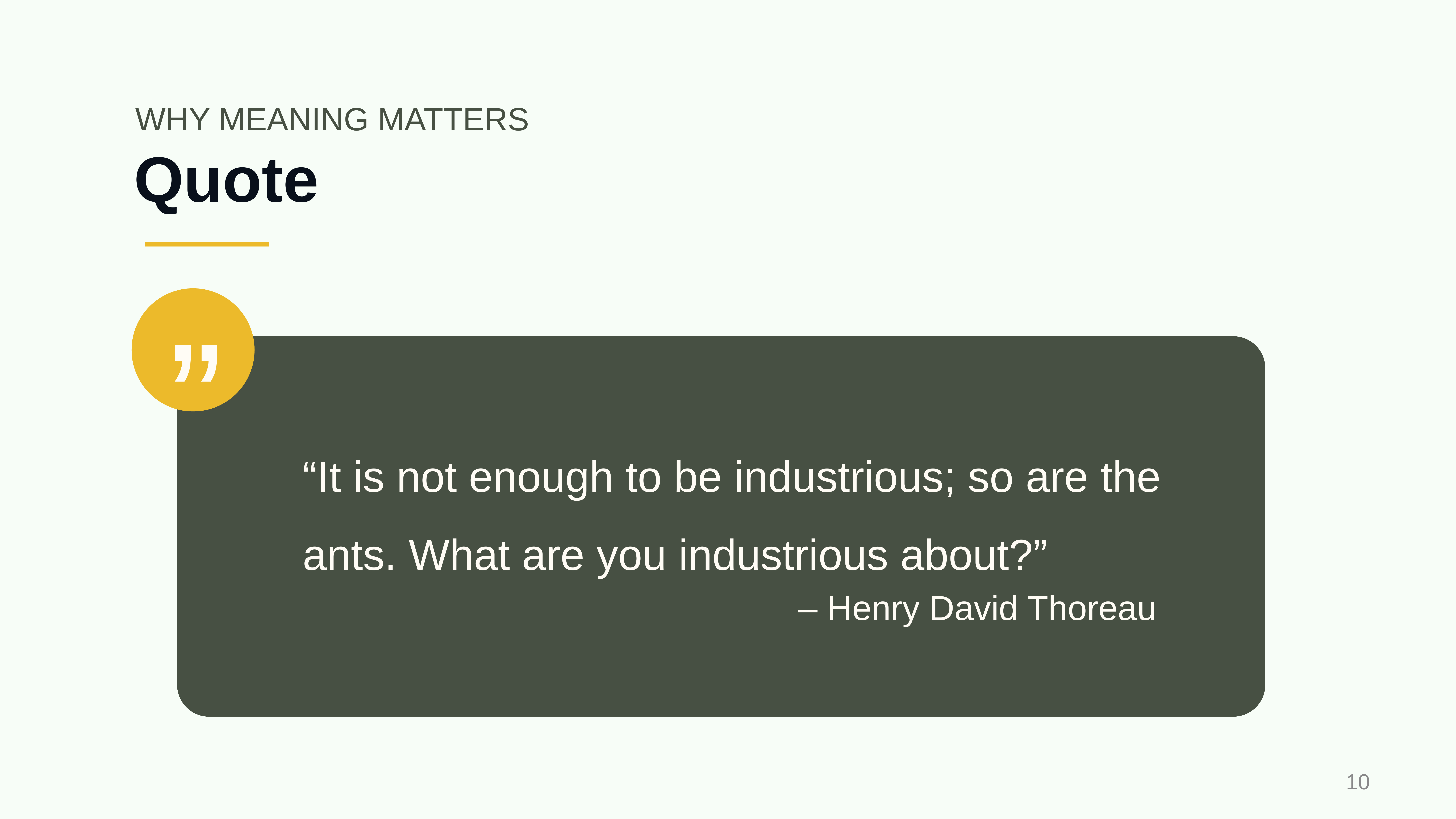

WHY MEANING MATTERS
# Quote

”

“It is not enough to be industrious; so are the ants. What are you industrious about?”
– Henry David Thoreau
10